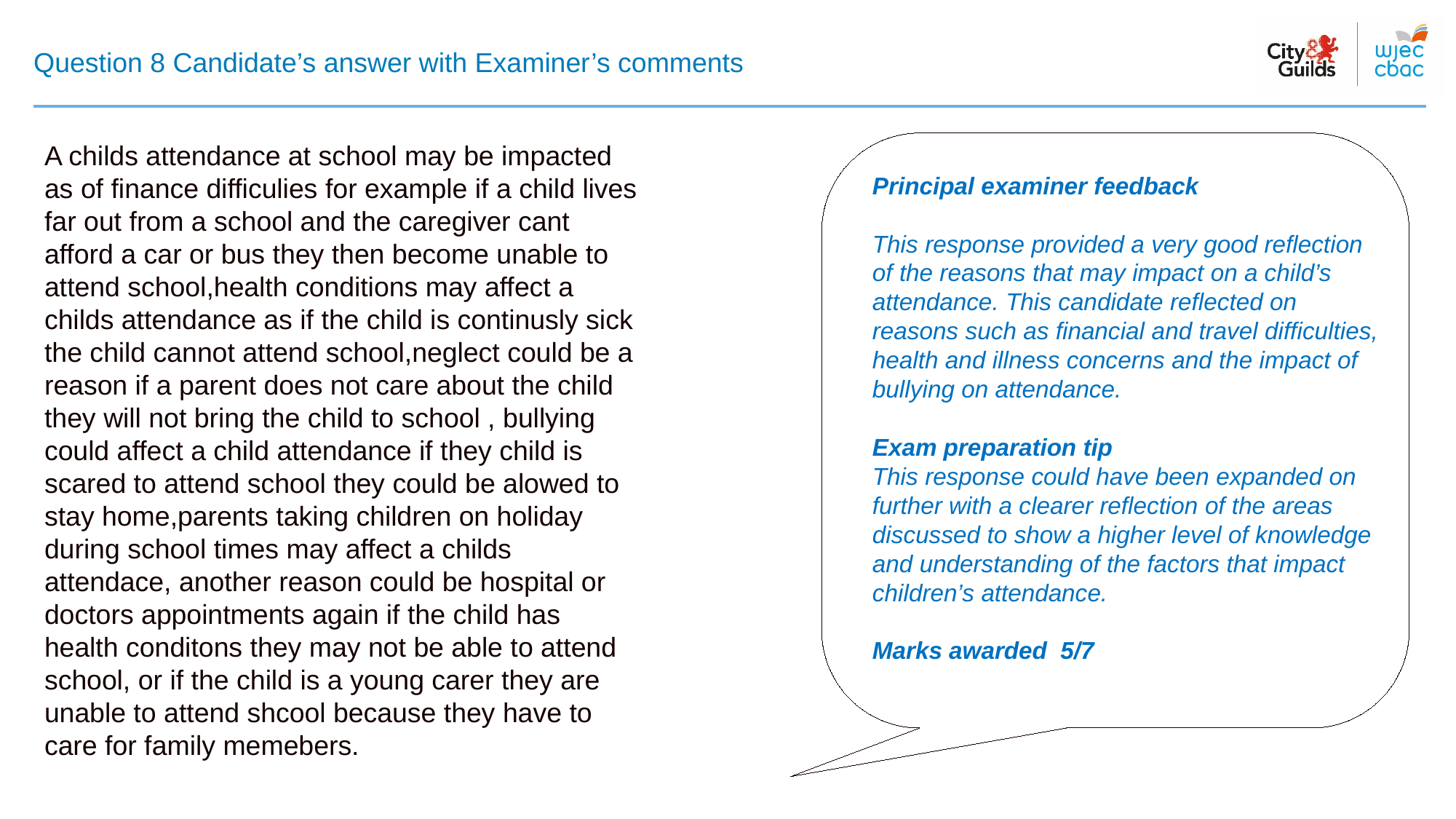

# Question 8 Candidate’s answer with Examiner’s comments
A childs attendance at school may be impacted as of finance difficulies for example if a child lives far out from a school and the caregiver cant afford a car or bus they then become unable to attend school,health conditions may affect a childs attendance as if the child is continusly sick the child cannot attend school,neglect could be a reason if a parent does not care about the child they will not bring the child to school , bullying could affect a child attendance if they child is scared to attend school they could be alowed to stay home,parents taking children on holiday during school times may affect a childs attendace, another reason could be hospital or doctors appointments again if the child has health conditons they may not be able to attend school, or if the child is a young carer they are unable to attend shcool because they have to care for family memebers.

Principal examiner feedback
​
This response provided a very good reflection of the reasons that may impact on a child’s attendance. This candidate reflected on reasons such as financial and travel difficulties,​ health and illness concerns and the impact of bullying on attendance.

Exam preparation tip
This response could have been expanded on further with a clearer reflection of the areas discussed to show a higher level of knowledge and understanding of the factors that impact children’s attendance.

Marks awarded  5/7